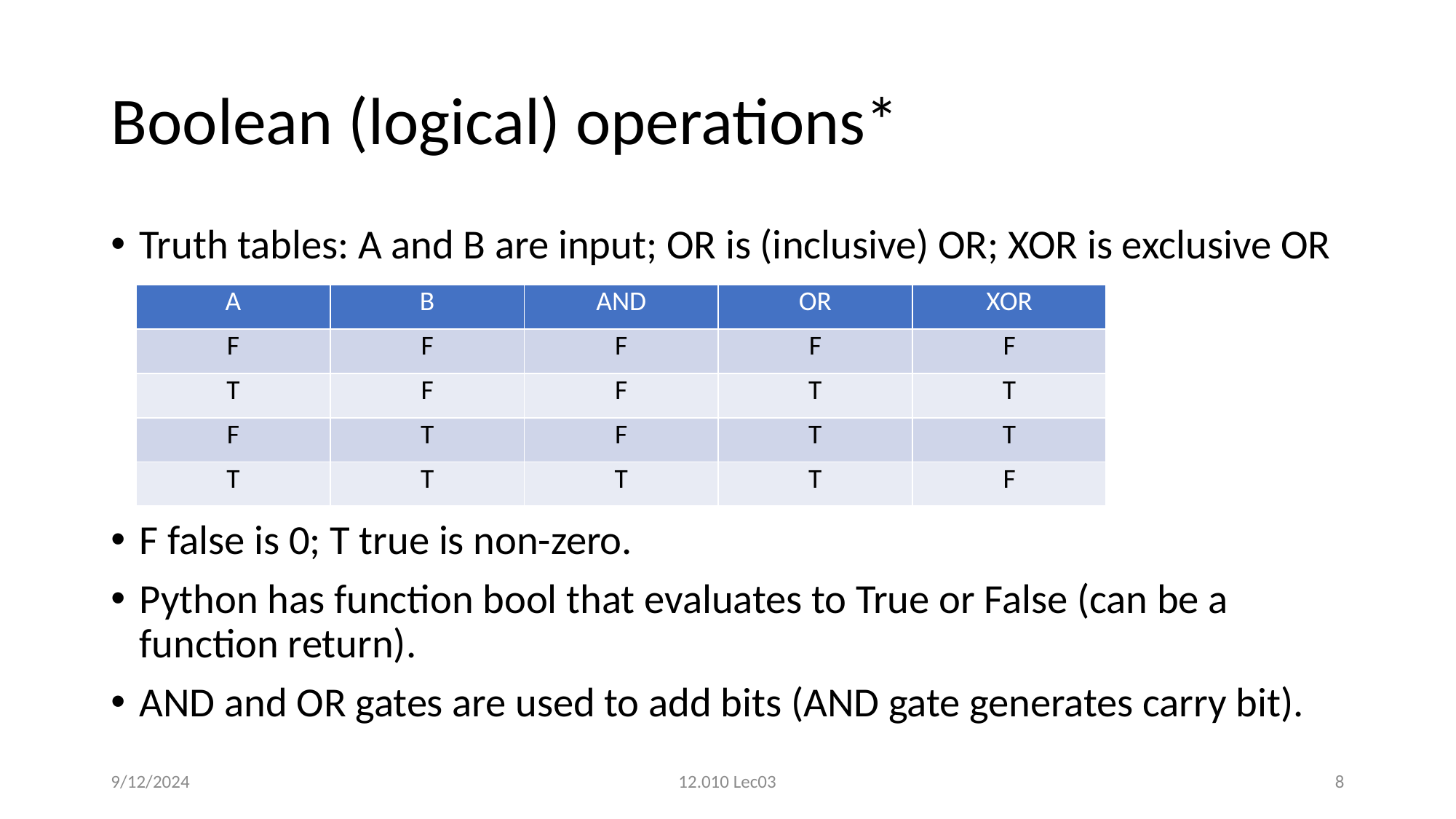

# Boolean (logical) operations*
Truth tables: A and B are input; OR is (inclusive) OR; XOR is exclusive OR

F false is 0; T true is non-zero.
Python has function bool that evaluates to True or False (can be a function return).
AND and OR gates are used to add bits (AND gate generates carry bit).

| A | B | AND | OR | XOR |
| --- | --- | --- | --- | --- |
| F | F | F | F | F |
| T | F | F | T | T |
| F | T | F | T | T |
| T | T | T | T | F |
9/12/2024
12.010 Lec03
8